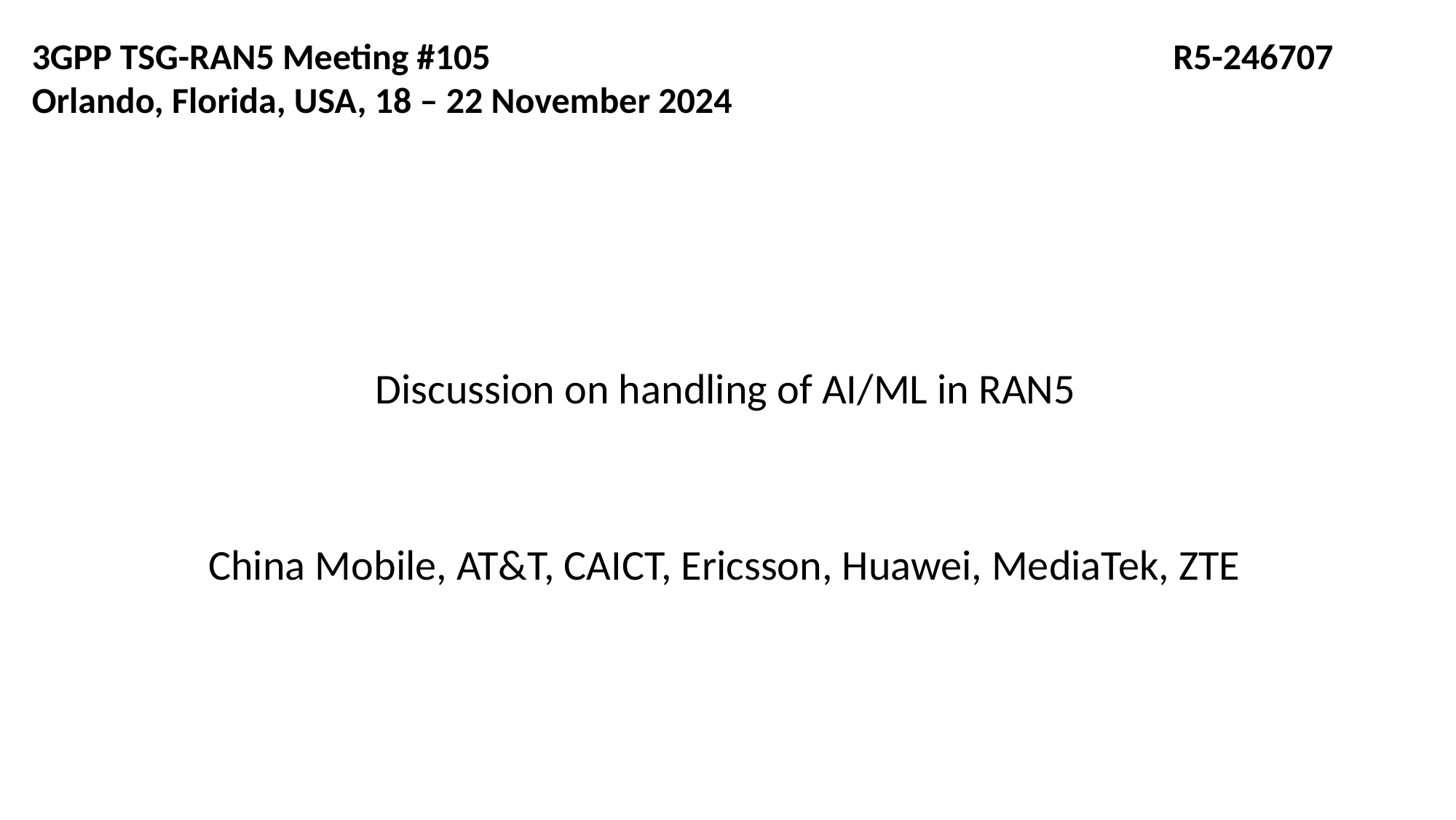

3GPP TSG-RAN5 Meeting #105 						      R5-246707
Orlando, Florida, USA, 18 – 22 November 2024
# Discussion on handling of AI/ML in RAN5
China Mobile, AT&T, CAICT, Ericsson, Huawei, MediaTek, ZTE